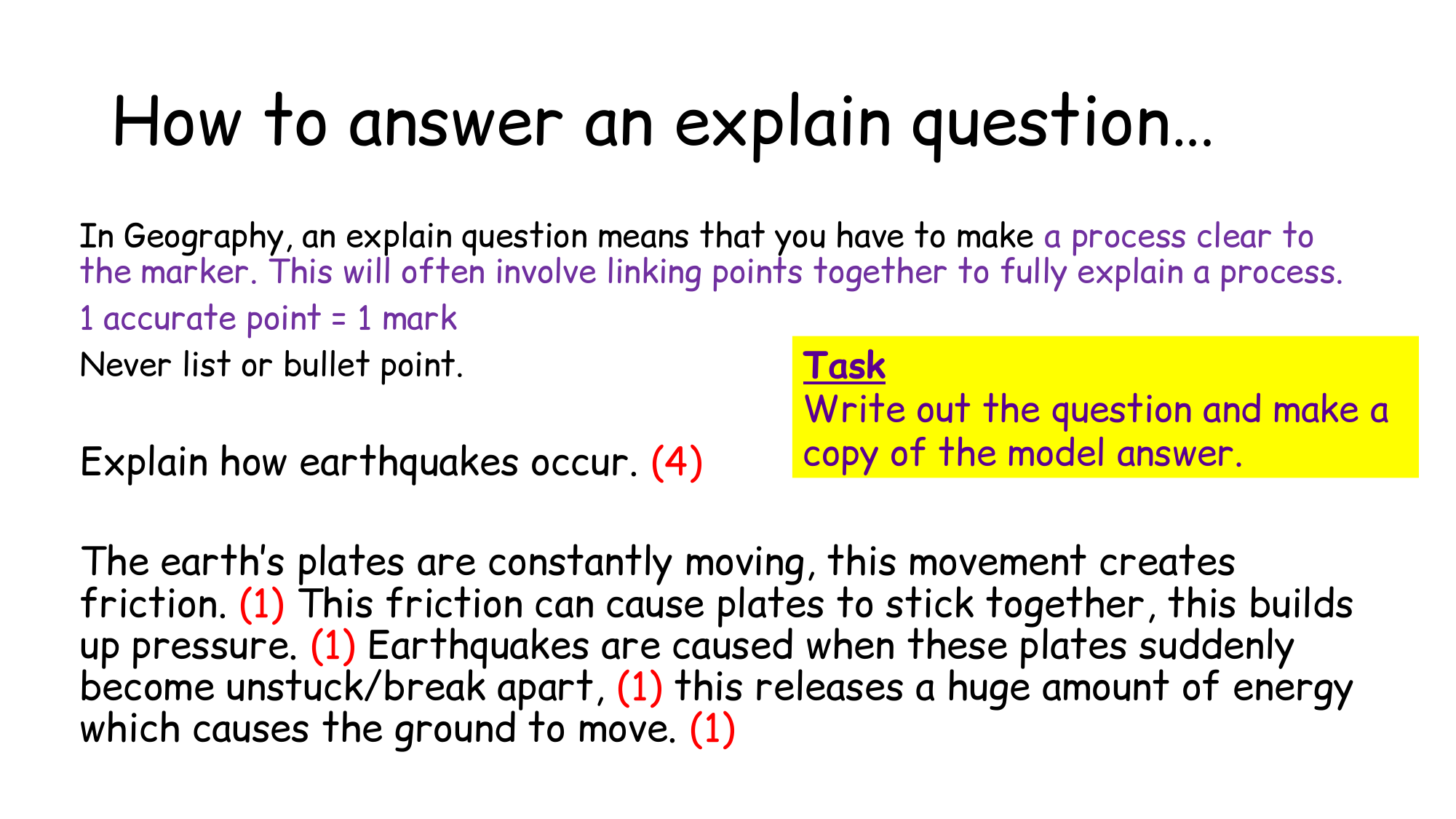

# How to answer an explain question…
In Geography, an explain question means that you have to make a process clear to the marker. This will often involve linking points together to fully explain a process.
1 accurate point = 1 mark
Never list or bullet point.

Explain how earthquakes occur. (4)

The earth’s plates are constantly moving, this movement creates friction. (1) This friction can cause plates to stick together, this builds up pressure. (1) Earthquakes are caused when these plates suddenly become unstuck/break apart, (1) this releases a huge amount of energy which causes the ground to move. (1)

Task
Write out the question and make a copy of the model answer.